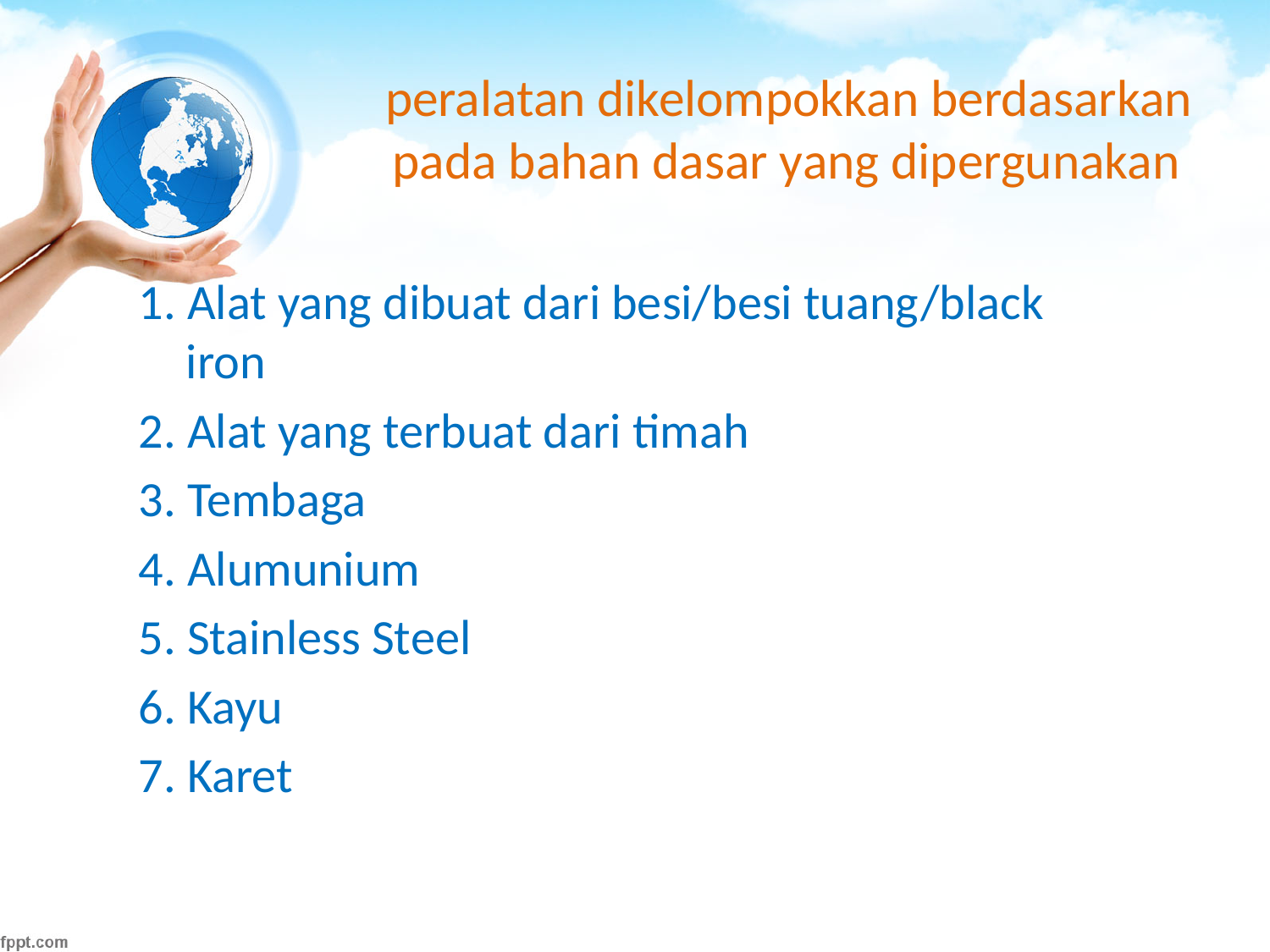

# peralatan dikelompokkan berdasarkan pada bahan dasar yang dipergunakan
1. Alat yang dibuat dari besi/besi tuang/black iron
2. Alat yang terbuat dari timah
3. Tembaga
4. Alumunium
5. Stainless Steel
6. Kayu
7. Karet